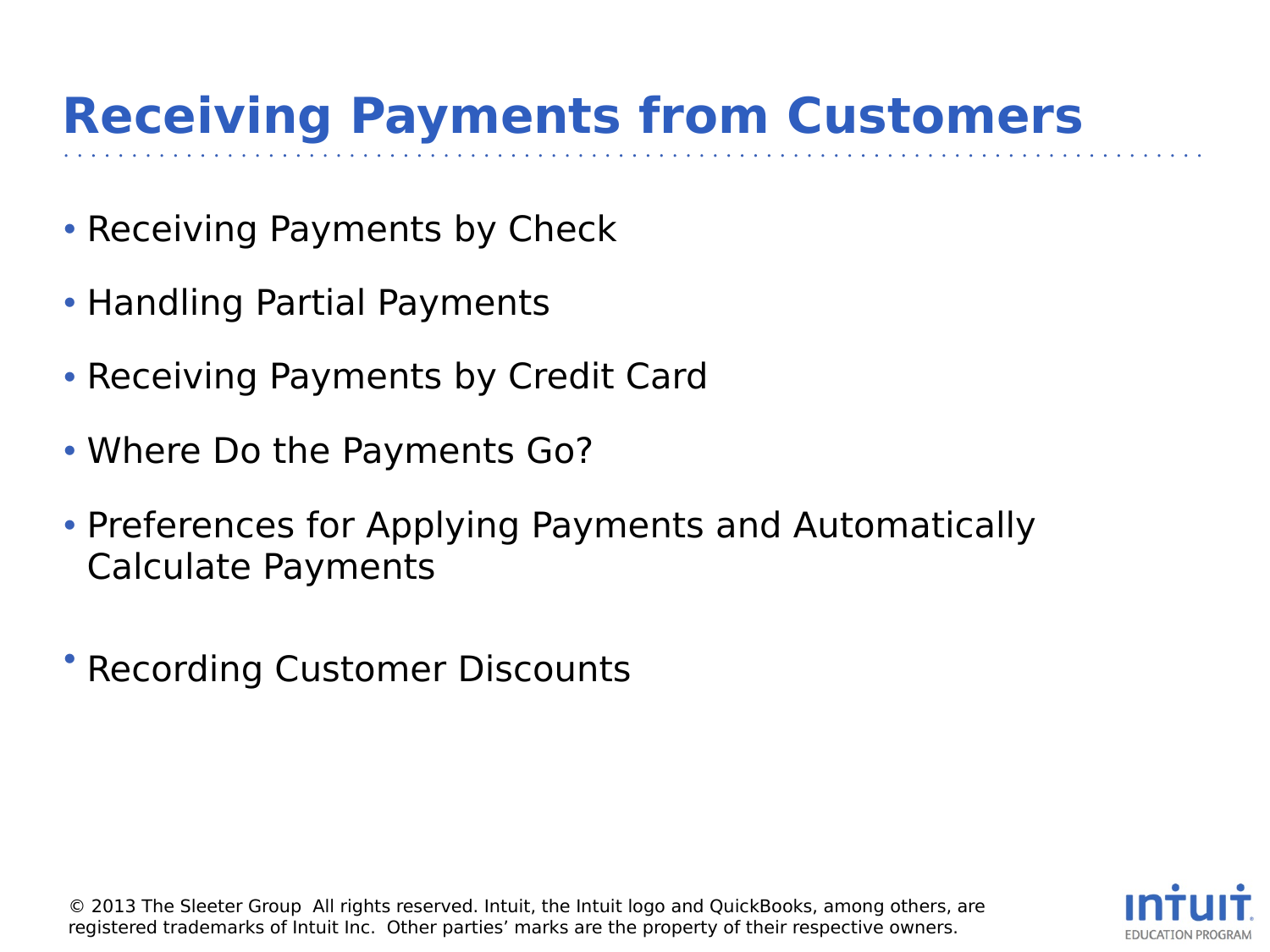

# Receiving Payments from Customers
Receiving Payments by Check
Handling Partial Payments
Receiving Payments by Credit Card
Where Do the Payments Go?
Preferences for Applying Payments and Automatically Calculate Payments
Recording Customer Discounts